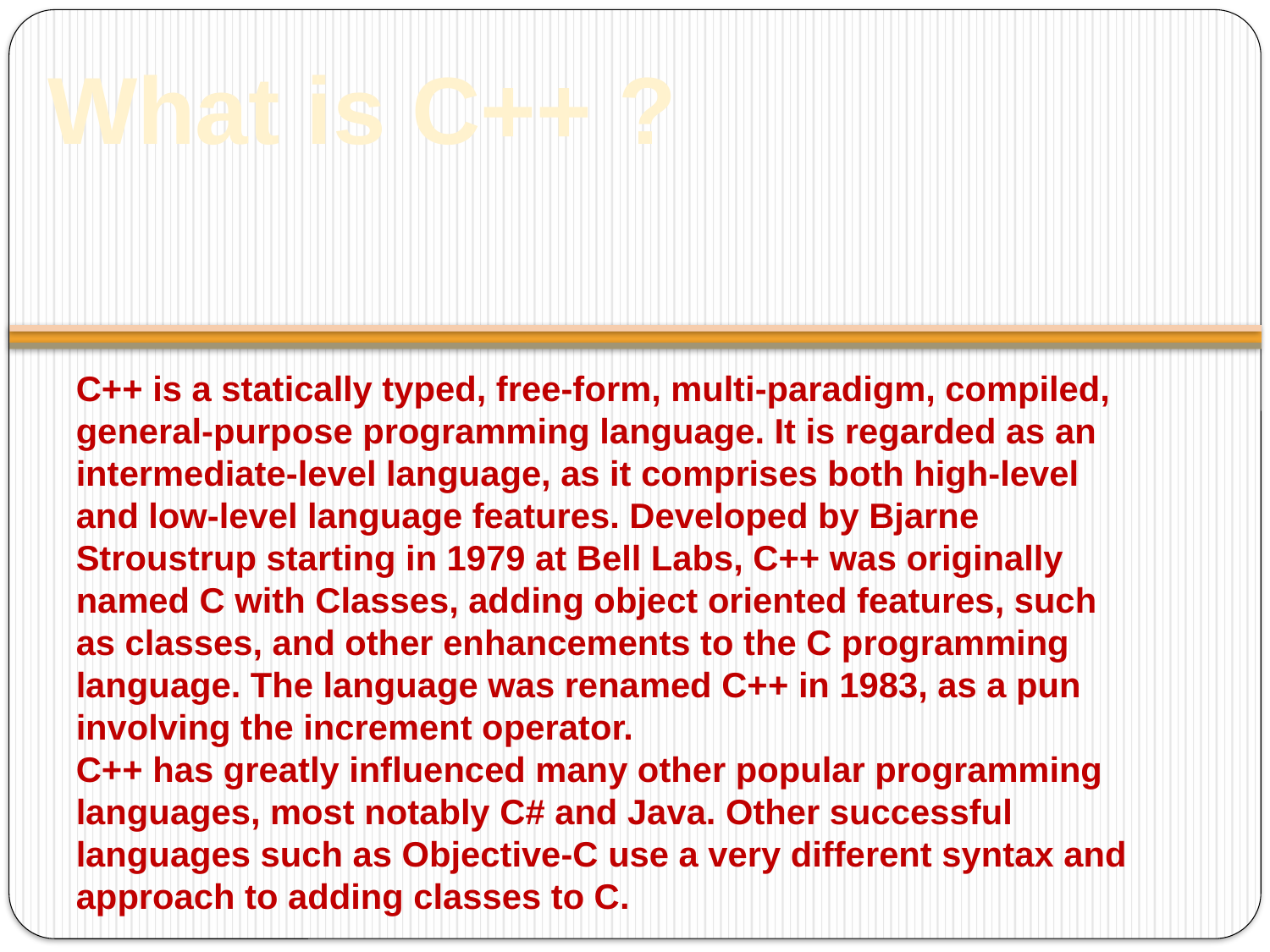

What is C++ ?
C++ is a statically typed, free-form, multi-paradigm, compiled, general-purpose programming language. It is regarded as an intermediate-level language, as it comprises both high-level and low-level language features. Developed by Bjarne Stroustrup starting in 1979 at Bell Labs, C++ was originally named C with Classes, adding object oriented features, such as classes, and other enhancements to the C programming language. The language was renamed C++ in 1983, as a pun involving the increment operator.
C++ has greatly influenced many other popular programming languages, most notably C# and Java. Other successful languages such as Objective-C use a very different syntax and approach to adding classes to C.